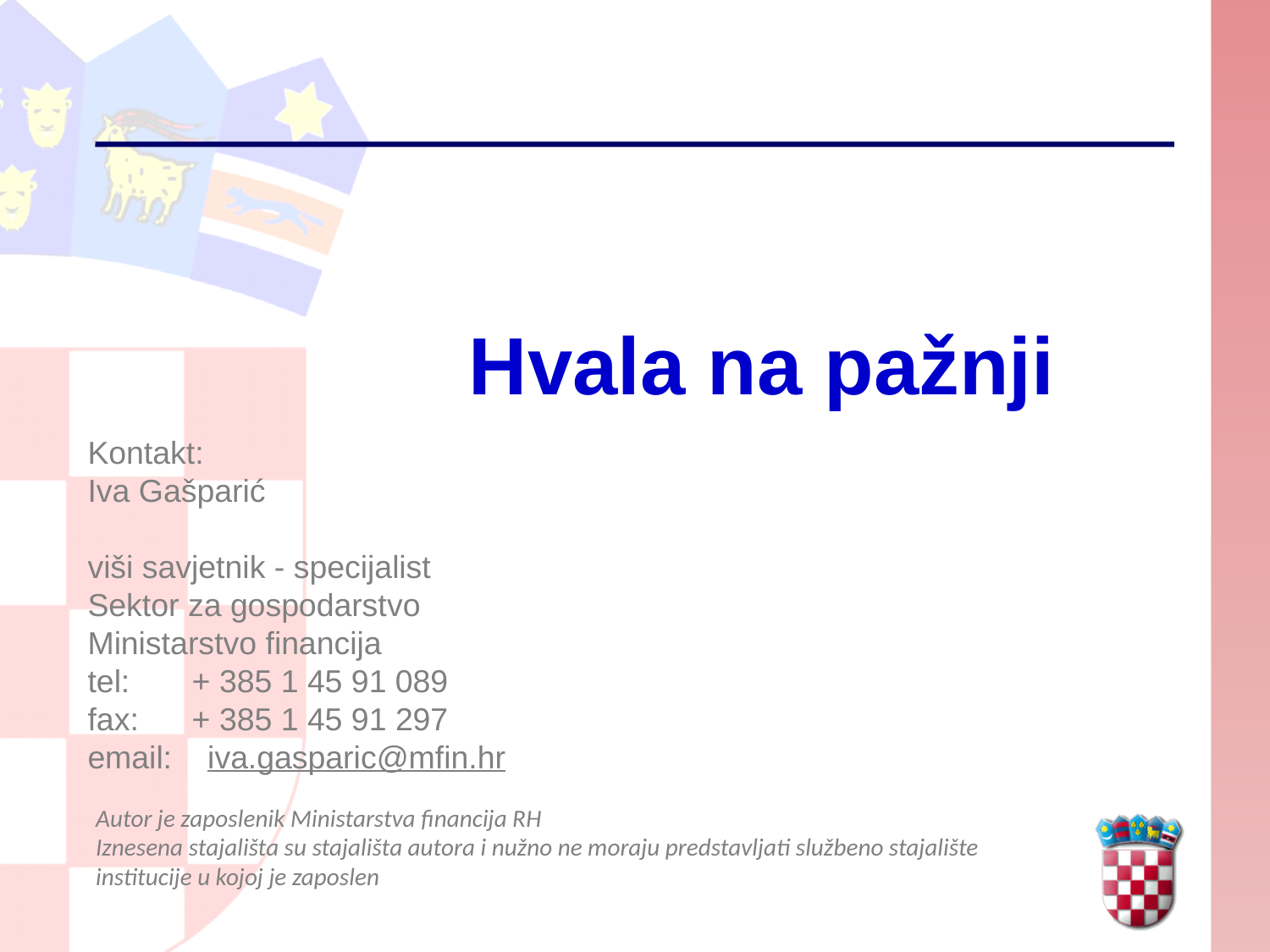

Hvala na pažnji
Kontakt:
Iva Gašparić

viši savjetnik - specijalist
Sektor za gospodarstvo
Ministarstvo financija
tel:       + 385 1 45 91 089
fax:      + 385 1 45 91 297
email:    iva.gasparic@mfin.hr

Autor je zaposlenik Ministarstva financija RH
Iznesena stajališta su stajališta autora i nužno ne moraju predstavljati službeno stajalište
institucije u kojoj je zaposlen